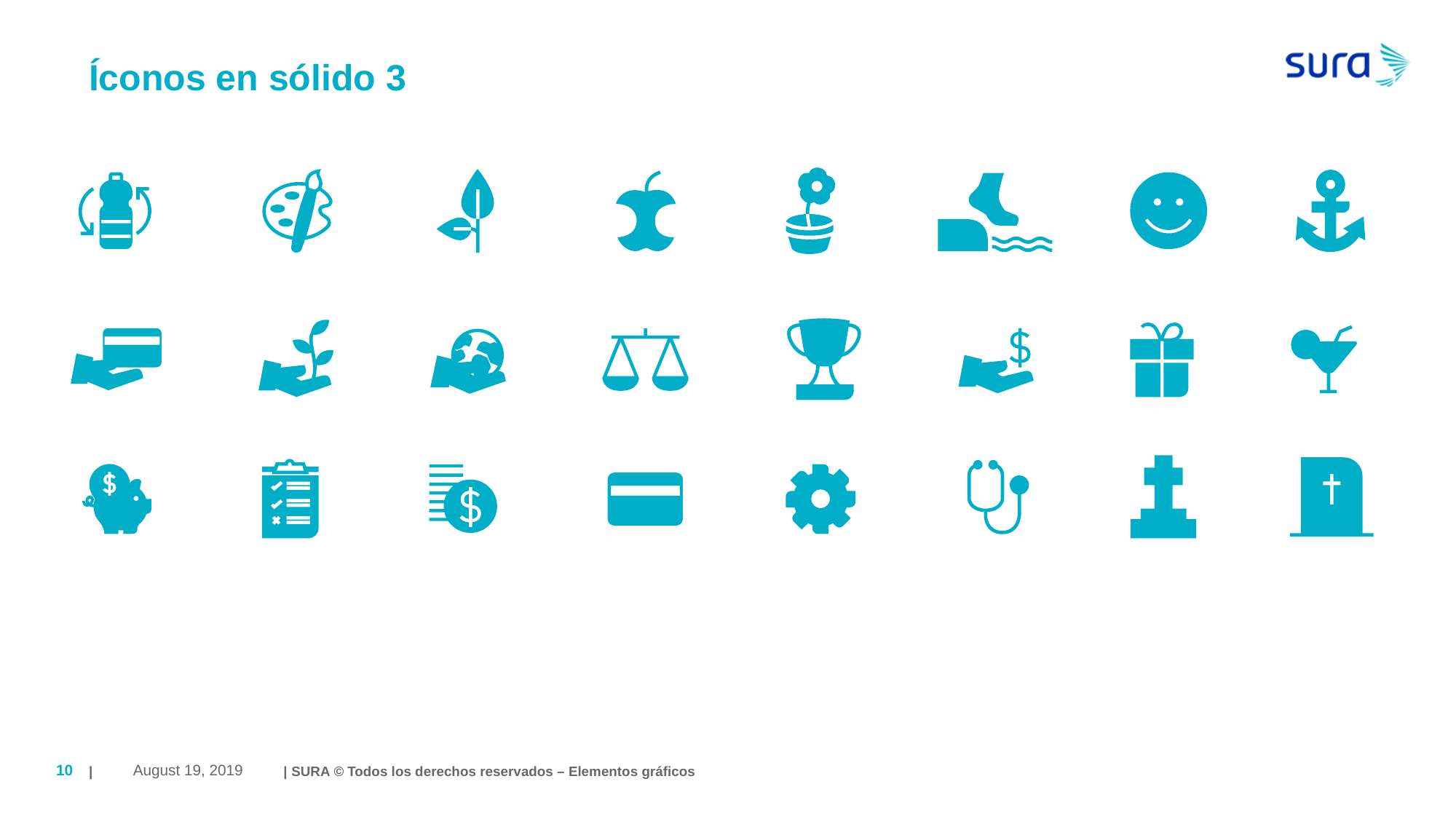

# Íconos en sólido 3

|                                                  | SURA © Todos los derechos reservados – Elementos gráficos
10
August 19, 2019